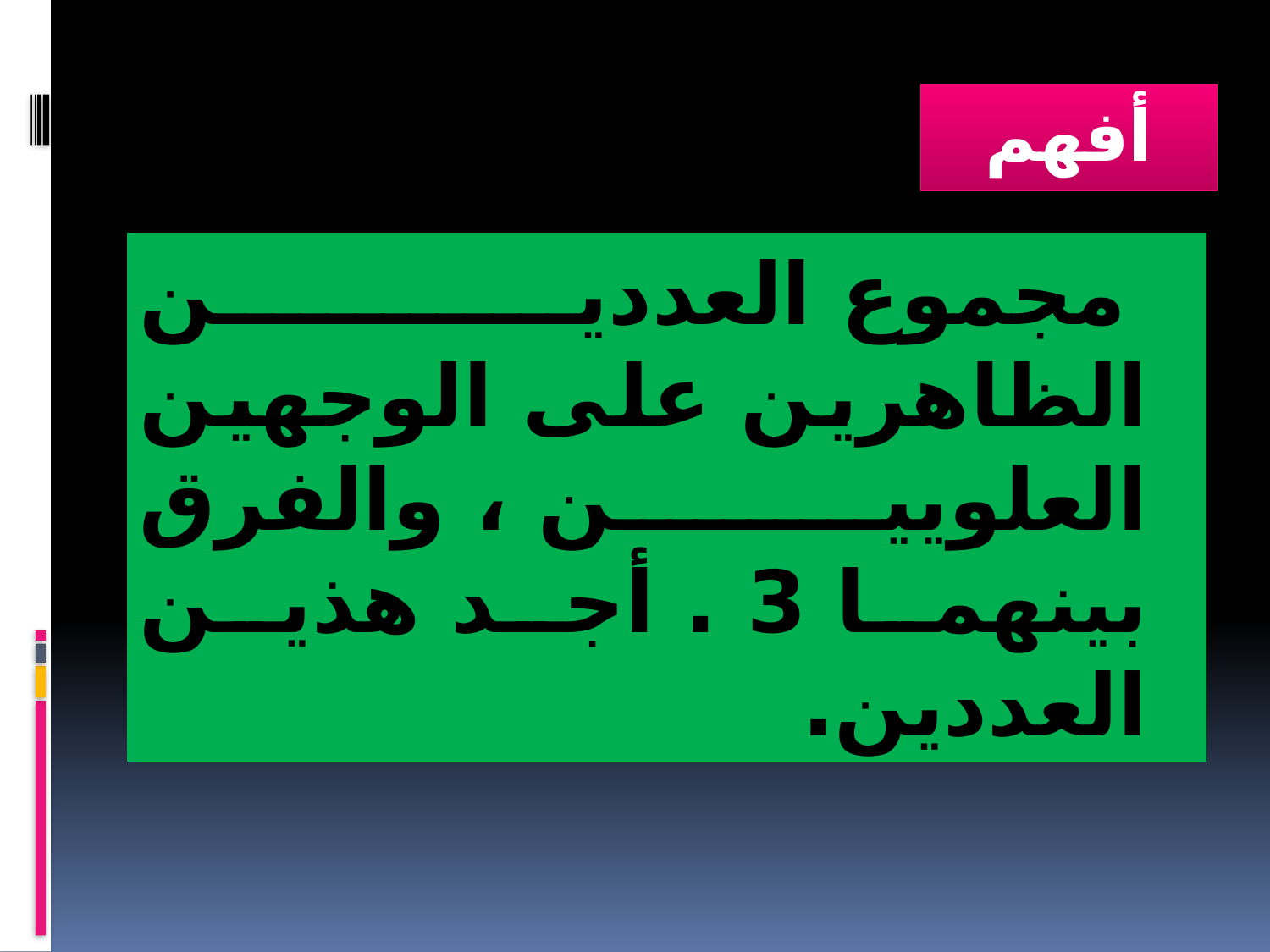

# أفهم
  مجموع العددين الظاهرين على الوجهين العلويين ، والفرق بينهما 3 . أجد هذين العددين.